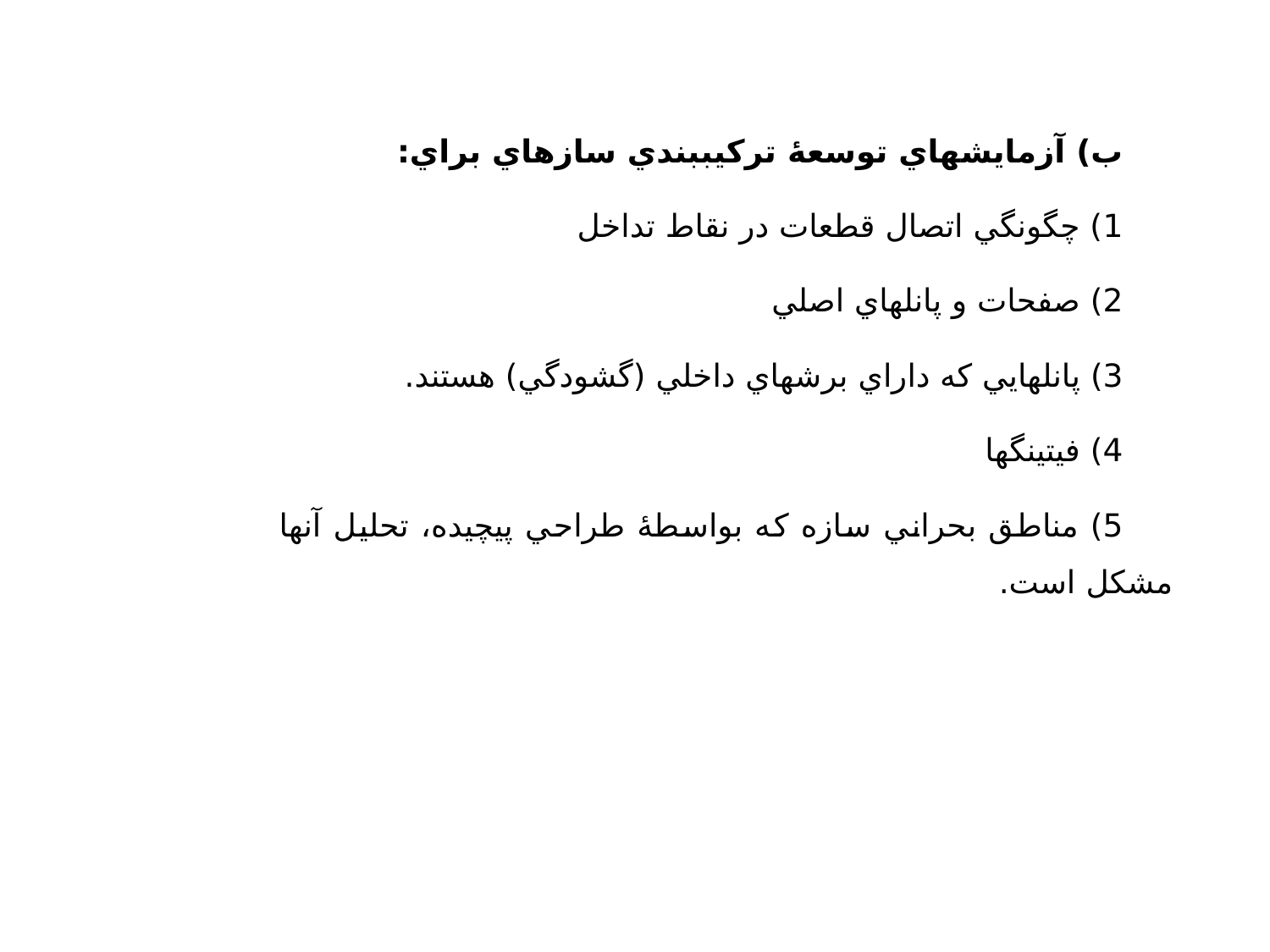

ب) آزمايش­هاي توسعۀ ترکيب­بندي سازه­اي براي:
1) چگونگي اتصال قطعات در نقاط تداخل
2) صفحات و پانل­هاي اصلي
3) پانل­هايي که داراي برش­هاي داخلي (گشودگي) هستند.
4) فيتينگ­ها
5) مناطق بحراني سازه که بواسطۀ طراحي پيچيده، تحليل آنها مشکل است.